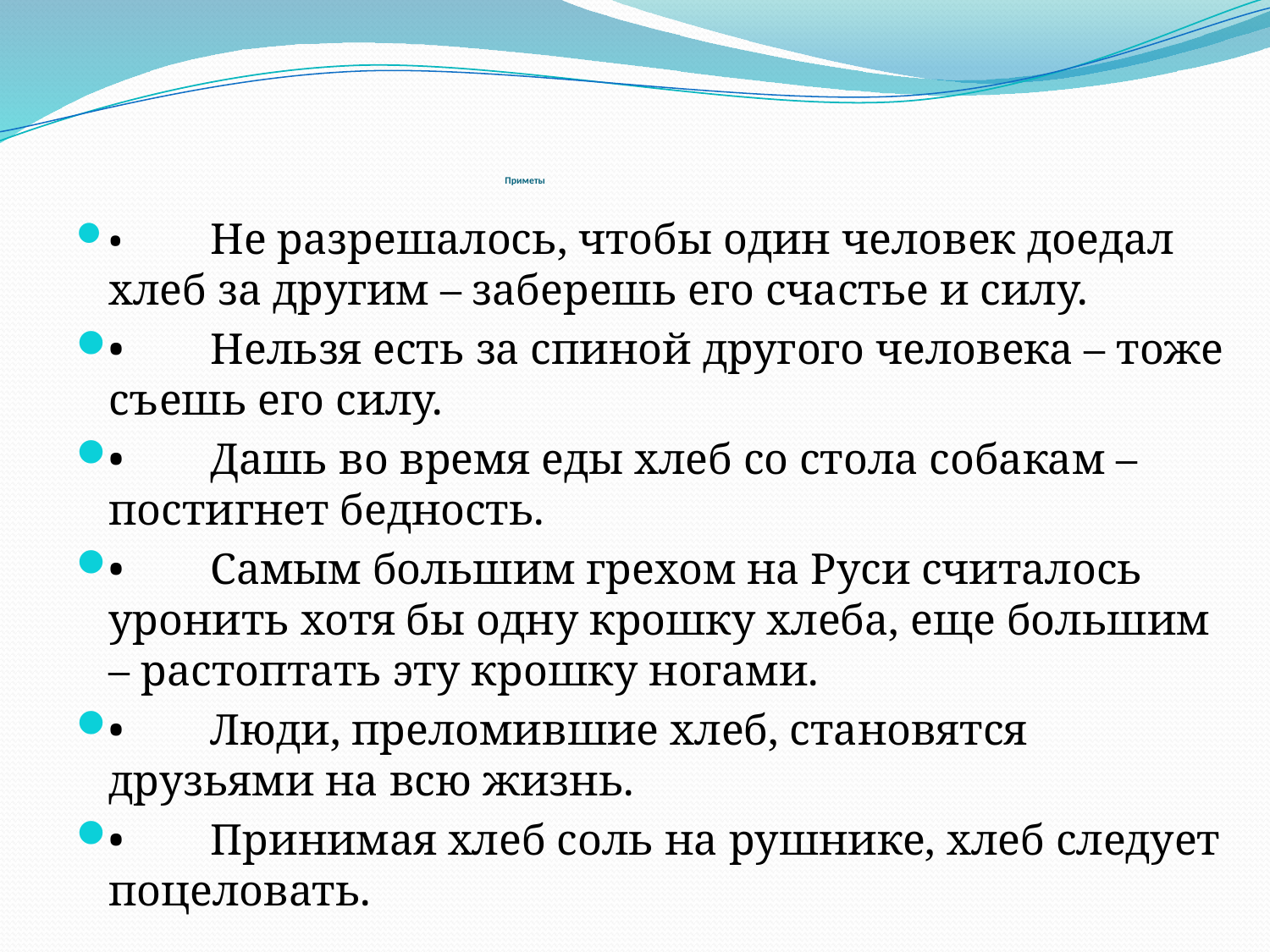

# Приметы
•	Не разрешалось, чтобы один человек доедал хлеб за другим – заберешь его счастье и силу.
•	Нельзя есть за спиной другого человека – тоже съешь его силу.
•	Дашь во время еды хлеб со стола собакам – постигнет бедность.
•	Самым большим грехом на Руси считалось уронить хотя бы одну крошку хлеба, еще большим – растоптать эту крошку ногами.
•	Люди, преломившие хлеб, становятся друзьями на всю жизнь.
•	Принимая хлеб соль на рушнике, хлеб следует поцеловать.